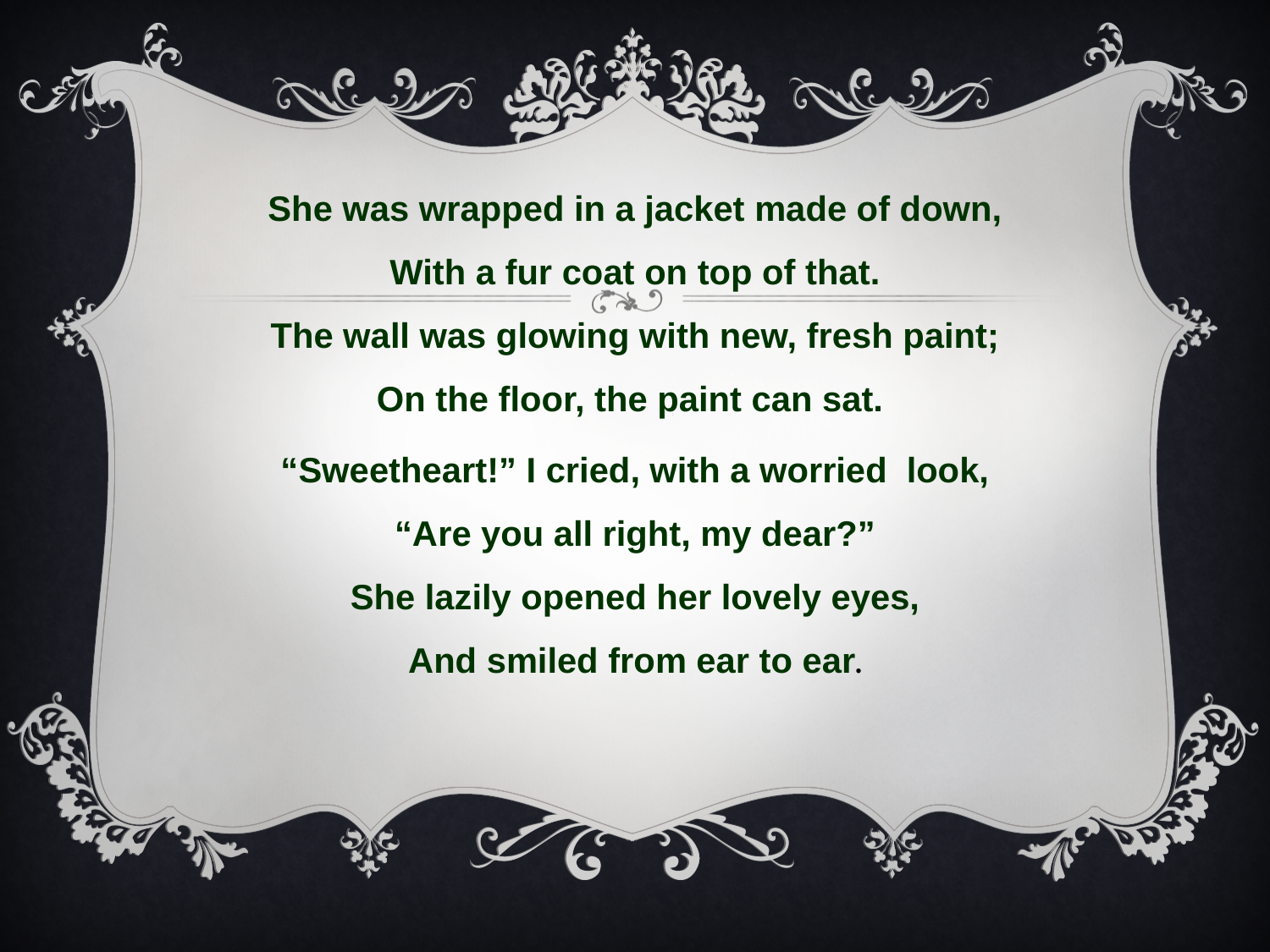

She was wrapped in a jacket made of down,
With a fur coat on top of that.
The wall was glowing with new, fresh paint;
On the floor, the paint can sat.
“Sweetheart!” I cried, with a worried  look,
“Are you all right, my dear?”
She lazily opened her lovely eyes,
And smiled from ear to ear.